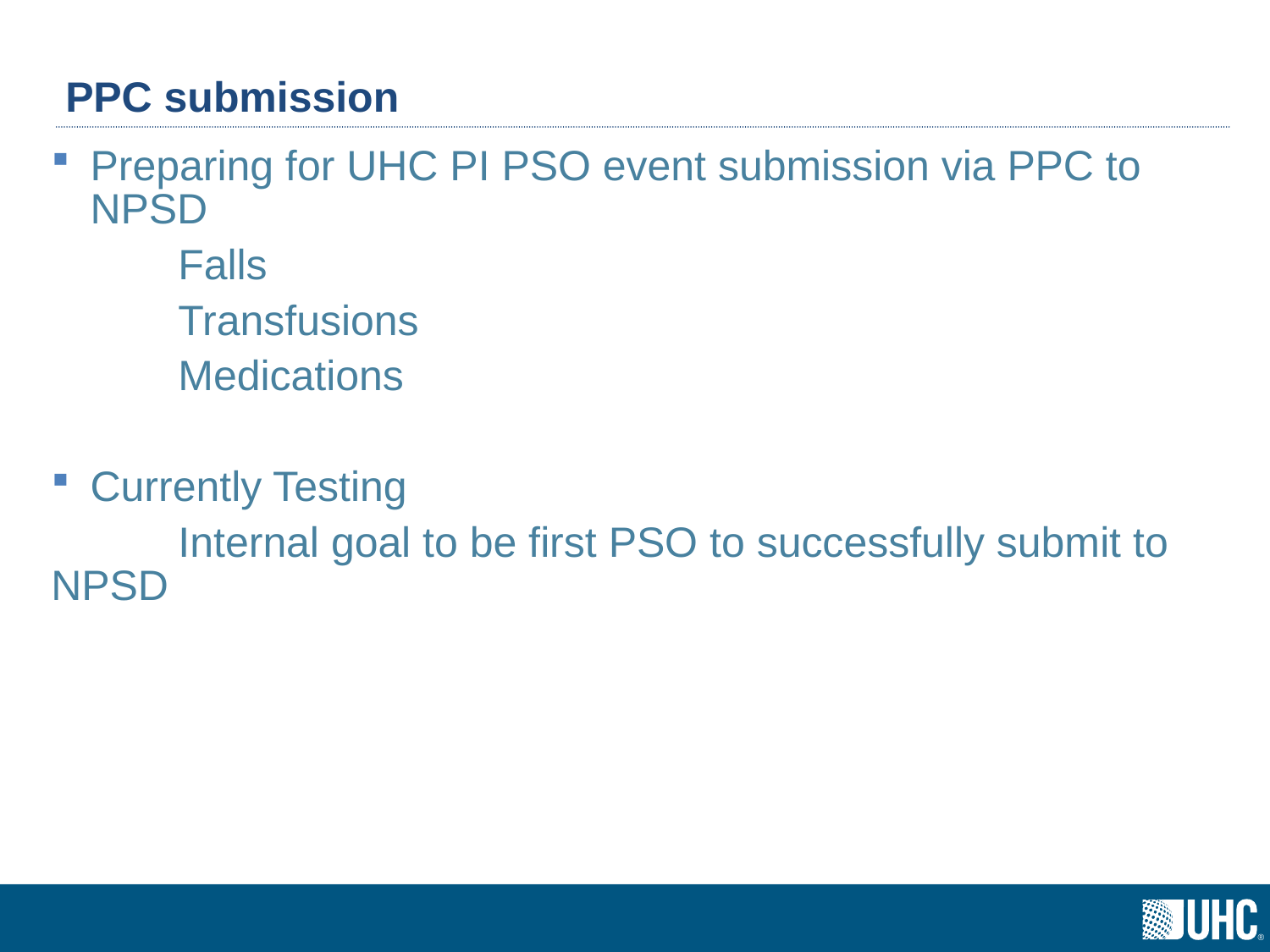

# PPC submission
Preparing for UHC PI PSO event submission via PPC to NPSD
	Falls
	Transfusions
	Medications

Currently Testing
	Internal goal to be first PSO to successfully submit to 	NPSD